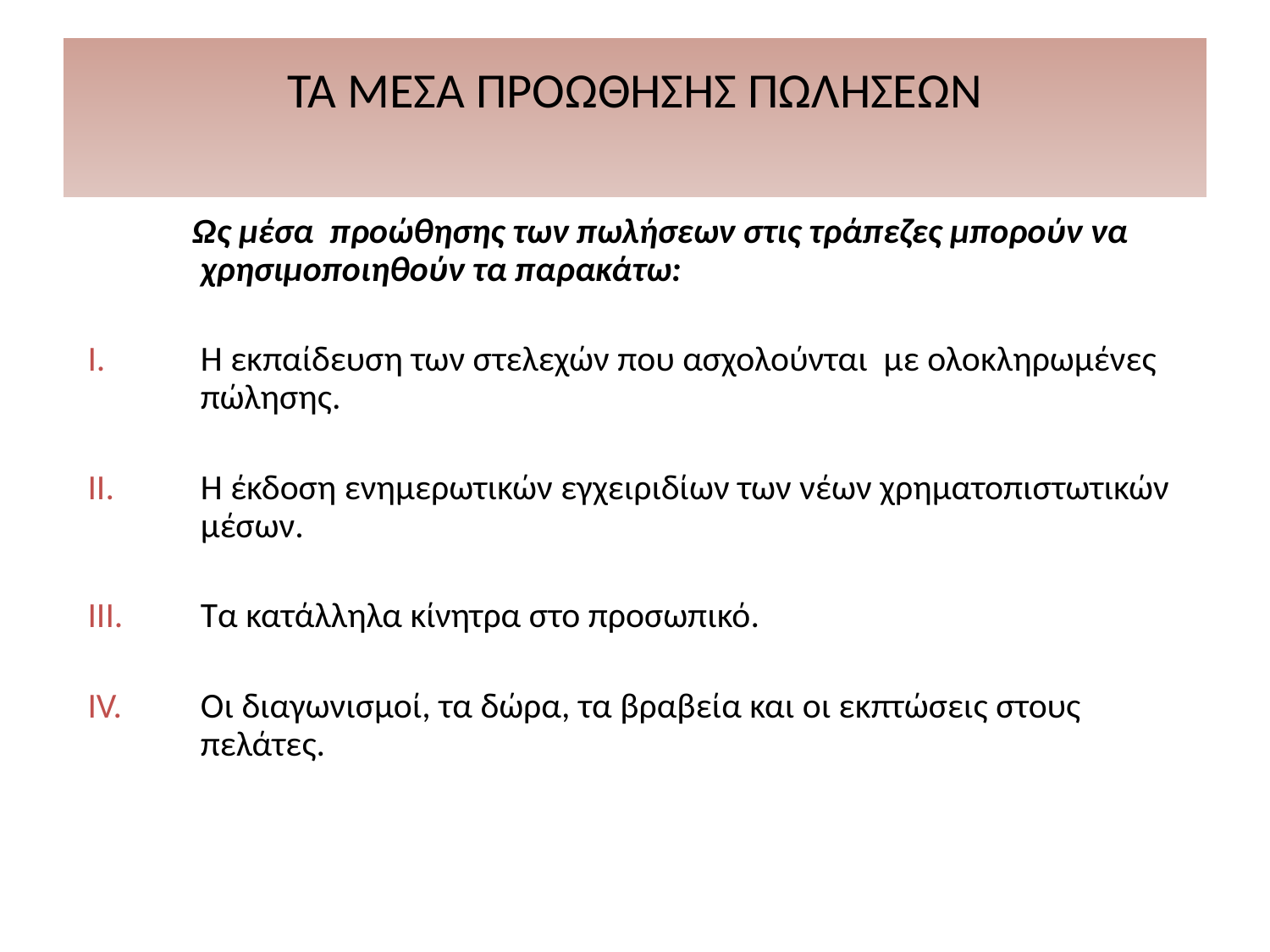

# ΤΑ ΜΕΣΑ ΠΡΟΩΘΗΣΗΣ ΠΩΛΗΣΕΩΝ
             Ως μέσα  προώθησης των πωλήσεων στις τράπεζες μπορούν να χρησιμοποιηθούν τα παρακάτω:

Η εκπαίδευση των στελεχών που ασχολούνται  με ολοκληρωμένες πώλησης.

Η έκδοση ενημερωτικών εγχειριδίων των νέων χρηματοπιστωτικών  μέσων.

Τα κατάλληλα κίνητρα στο προσωπικό.

Οι διαγωνισμοί, τα δώρα, τα βραβεία και οι εκπτώσεις στους πελάτες.